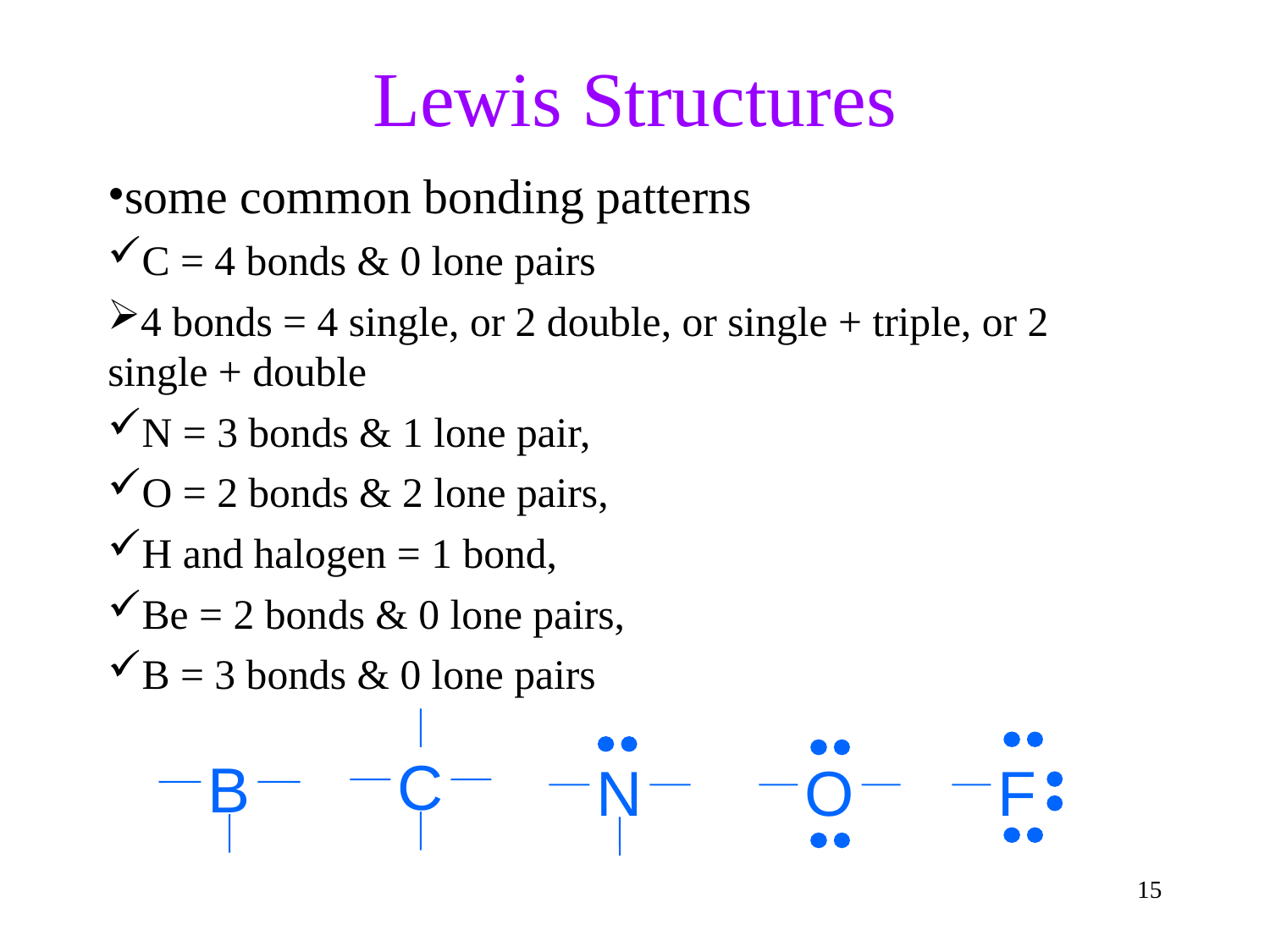

Lewis Structures
some common bonding patterns
C = 4 bonds & 0 lone pairs
4 bonds = 4 single, or 2 double, or single + triple, or 2 single + double
N = 3 bonds & 1 lone pair,
O = 2 bonds & 2 lone pairs,
H and halogen = 1 bond,
Be = 2 bonds & 0 lone pairs,
B = 3 bonds & 0 lone pairs

C
B
N
O
F

15